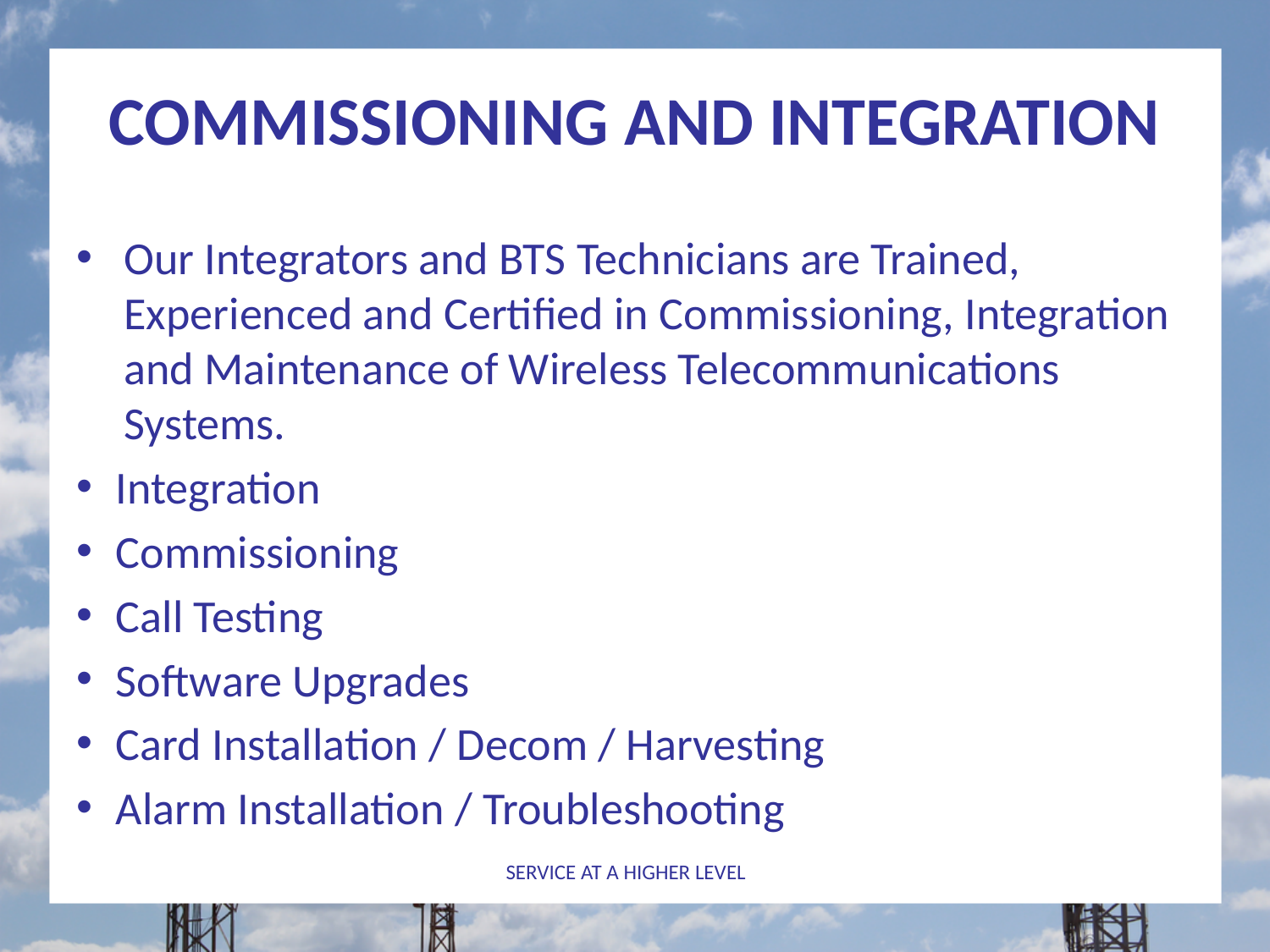

# COMMISSIONING AND INTEGRATION
Our Integrators and BTS Technicians are Trained, Experienced and Certified in Commissioning, Integration and Maintenance of Wireless Telecommunications Systems.
Integration
Commissioning
Call Testing
Software Upgrades
Card Installation / Decom / Harvesting
Alarm Installation / Troubleshooting

SERVICE AT A HIGHER LEVEL